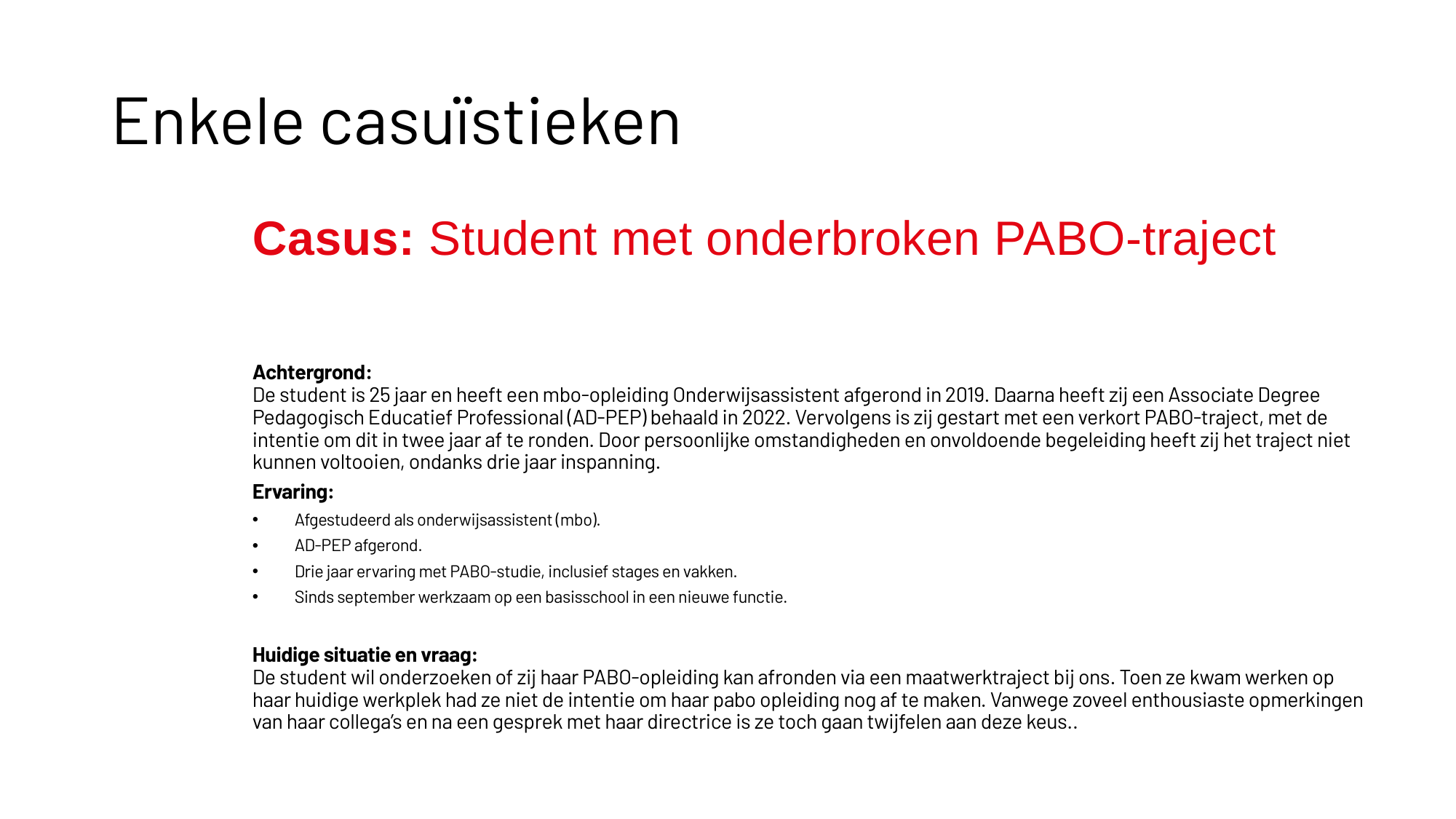

# Enkele casuïstieken
Casus: Student met onderbroken PABO-traject
Achtergrond:
De student is 25 jaar en heeft een mbo-opleiding Onderwijsassistent afgerond in 2019. Daarna heeft zij een Associate Degree Pedagogisch Educatief Professional (AD-PEP) behaald in 2022. Vervolgens is zij gestart met een verkort PABO-traject, met de intentie om dit in twee jaar af te ronden. Door persoonlijke omstandigheden en onvoldoende begeleiding heeft zij het traject niet kunnen voltooien, ondanks drie jaar inspanning.
Ervaring:
Afgestudeerd als onderwijsassistent (mbo).
AD-PEP afgerond.
Drie jaar ervaring met PABO-studie, inclusief stages en vakken.
Sinds september werkzaam op een basisschool in een nieuwe functie.

Huidige situatie en vraag:
De student wil onderzoeken of zij haar PABO-opleiding kan afronden via een maatwerktraject bij ons. Toen ze kwam werken op  haar huidige werkplek had ze niet de intentie om haar pabo opleiding nog af te maken. Vanwege zoveel enthousiaste opmerkingen van haar collega’s en na een gesprek met haar directrice is ze toch gaan twijfelen aan deze keus..